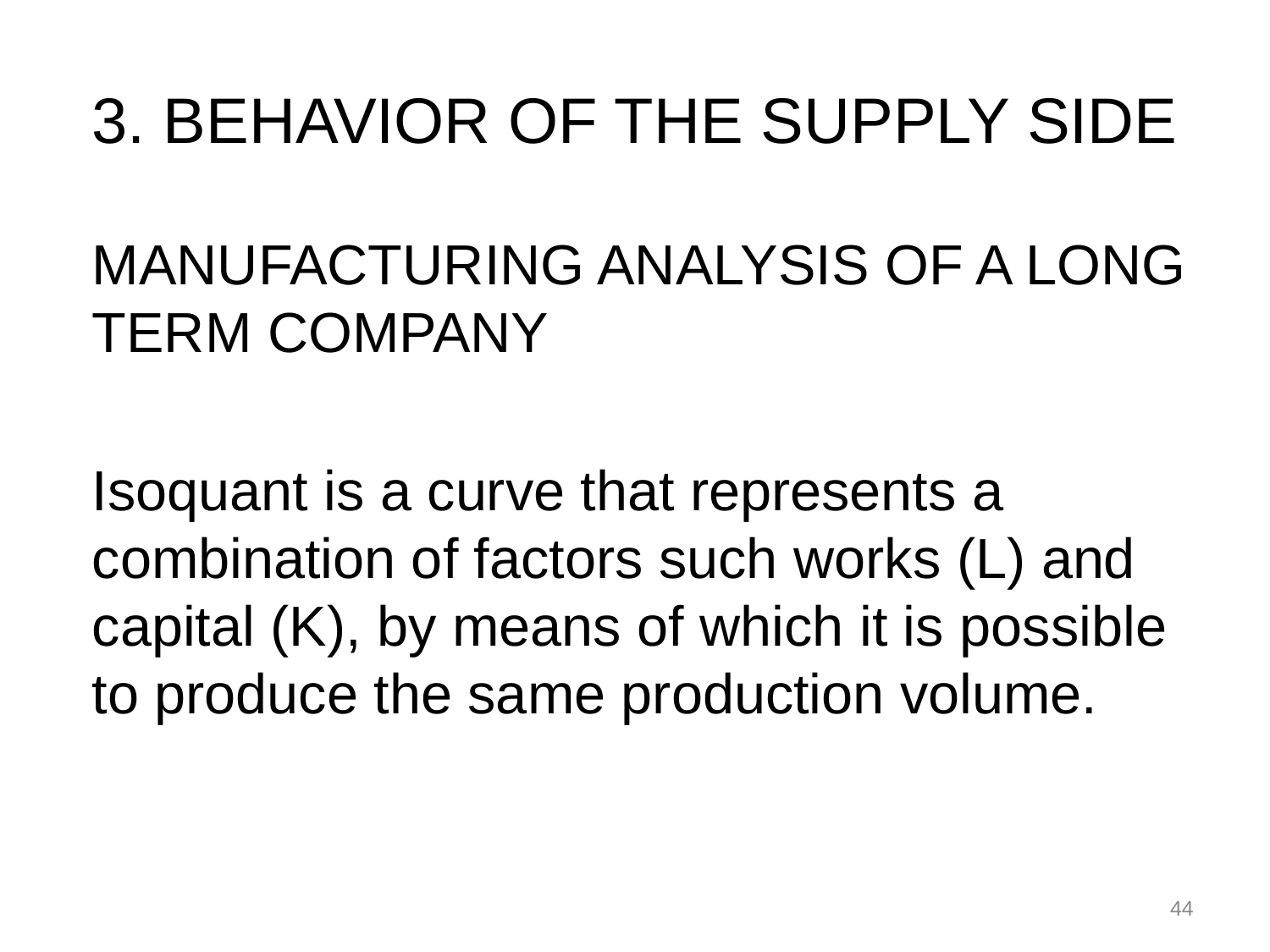

# 3. BEHAVIOR OF THE SUPPLY SIDE
MANUFACTURING ANALYSIS OF A LONG TERM COMPANY

Isoquant is a curve that represents a combination of factors such works (L) and capital (K), by means of which it is possible to produce the same production volume.
44